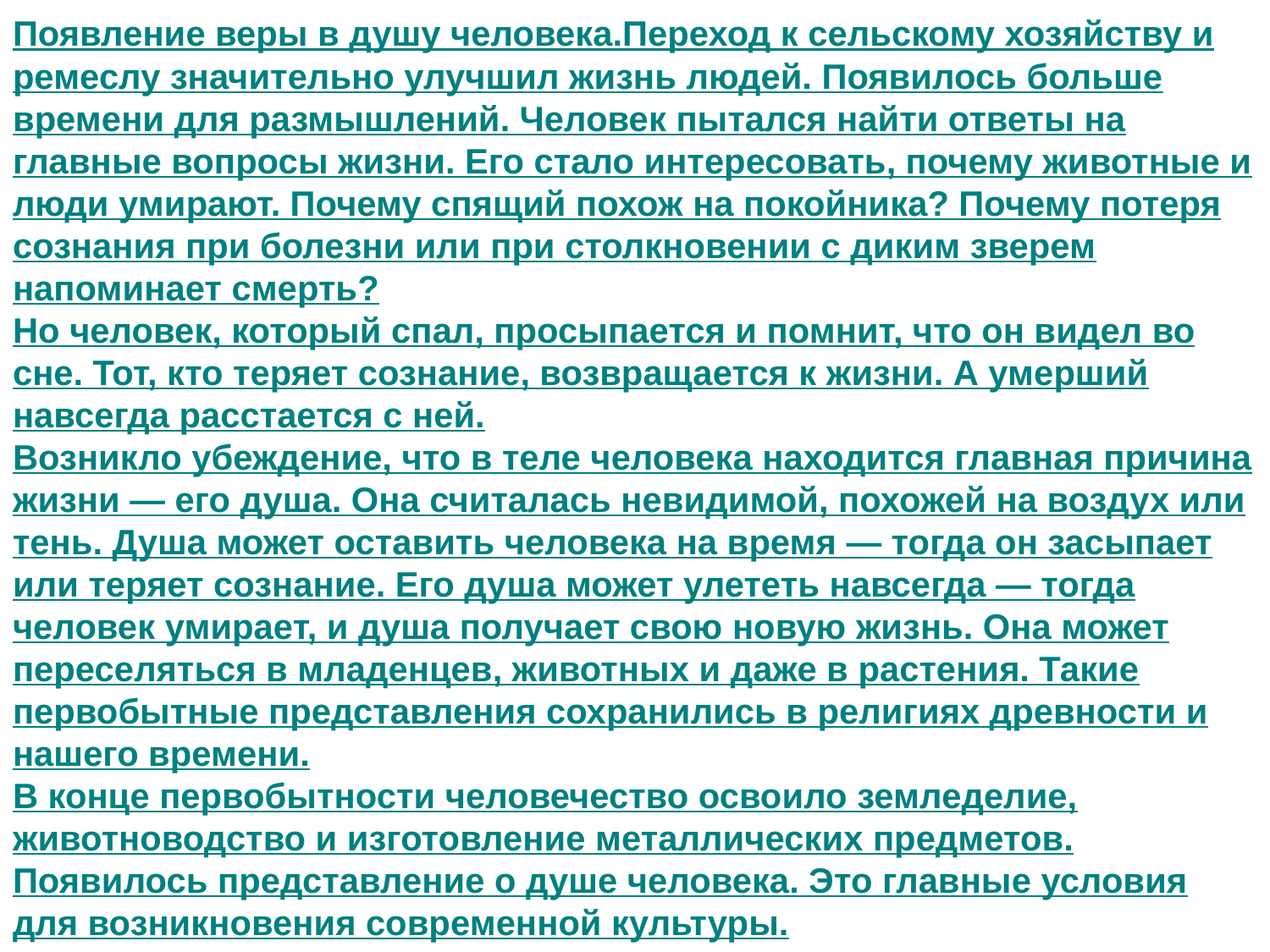

Появление веры в душу человека.Переход к сельскому хозяйству и ремеслу значительно улучшил жизнь людей. Появилось больше времени для размышлений. Человек пытался найти ответы на главные вопросы жизни. Его стало интересовать, почему животные и люди умирают. Почему спящий похож на покойника? Почему потеря сознания при болезни или при столкновении с диким зверем напоминает смерть?
Но человек, который спал, просыпается и помнит, что он видел во сне. Тот, кто теряет сознание, возвращается к жизни. А умерший навсегда расстается с ней.
Возникло убеждение, что в теле человека находится главная причина жизни — его душа. Она считалась невидимой, похожей на воздух или тень. Душа может оставить человека на время — тогда он засыпает или теряет сознание. Его душа может улететь навсегда — тогда человек умирает, и душа получает свою новую жизнь. Она может переселяться в младенцев, животных и даже в растения. Такие первобытные представления сохранились в религиях древности и нашего времени.
В конце первобытности человечество освоило земледелие, животноводство и изготовление металлических предметов. Появилось представление о душе человека. Это главные условия для возникновения современной культуры.